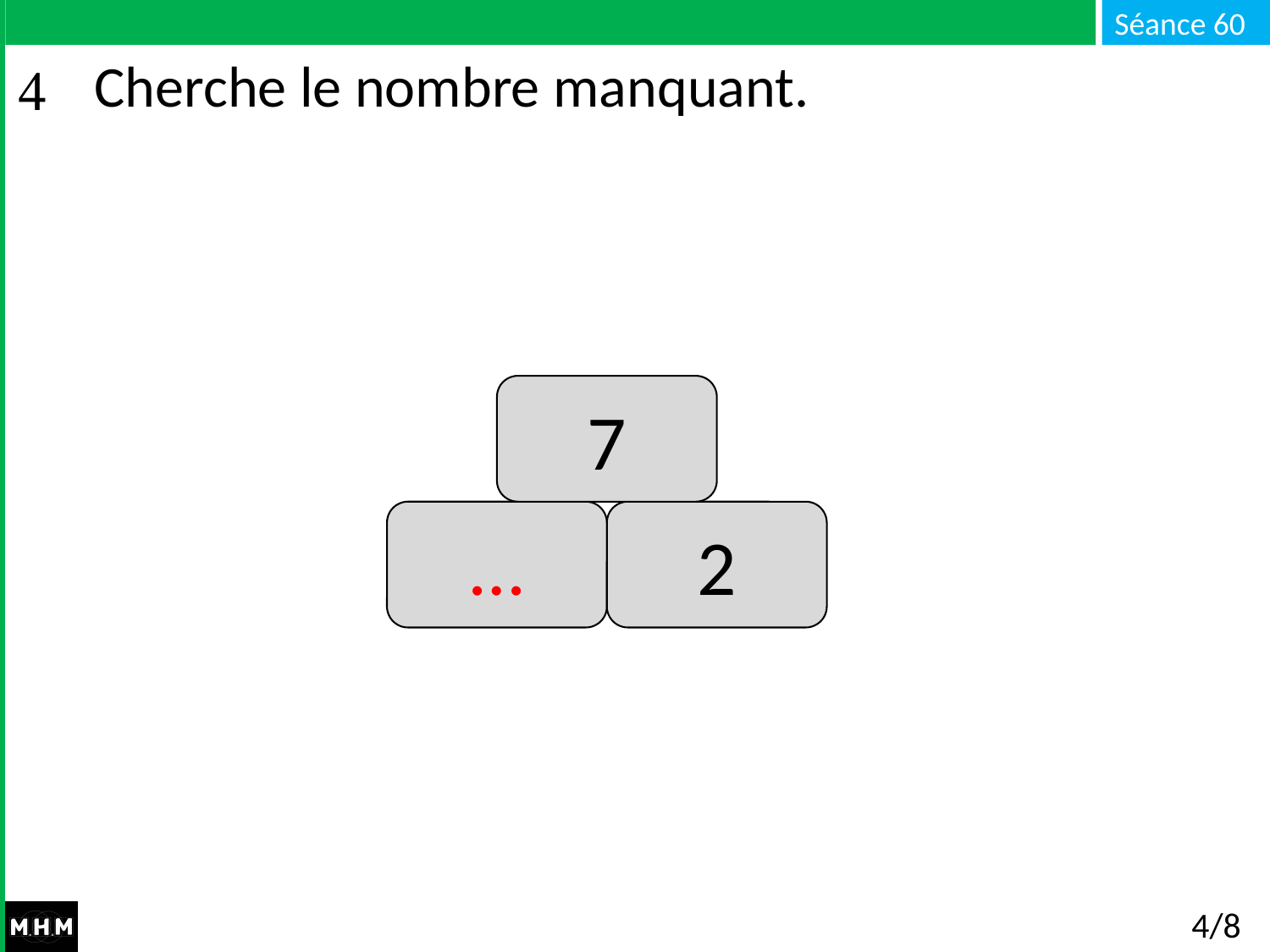

# Cherche le nombre manquant.
7
2
…
4/8